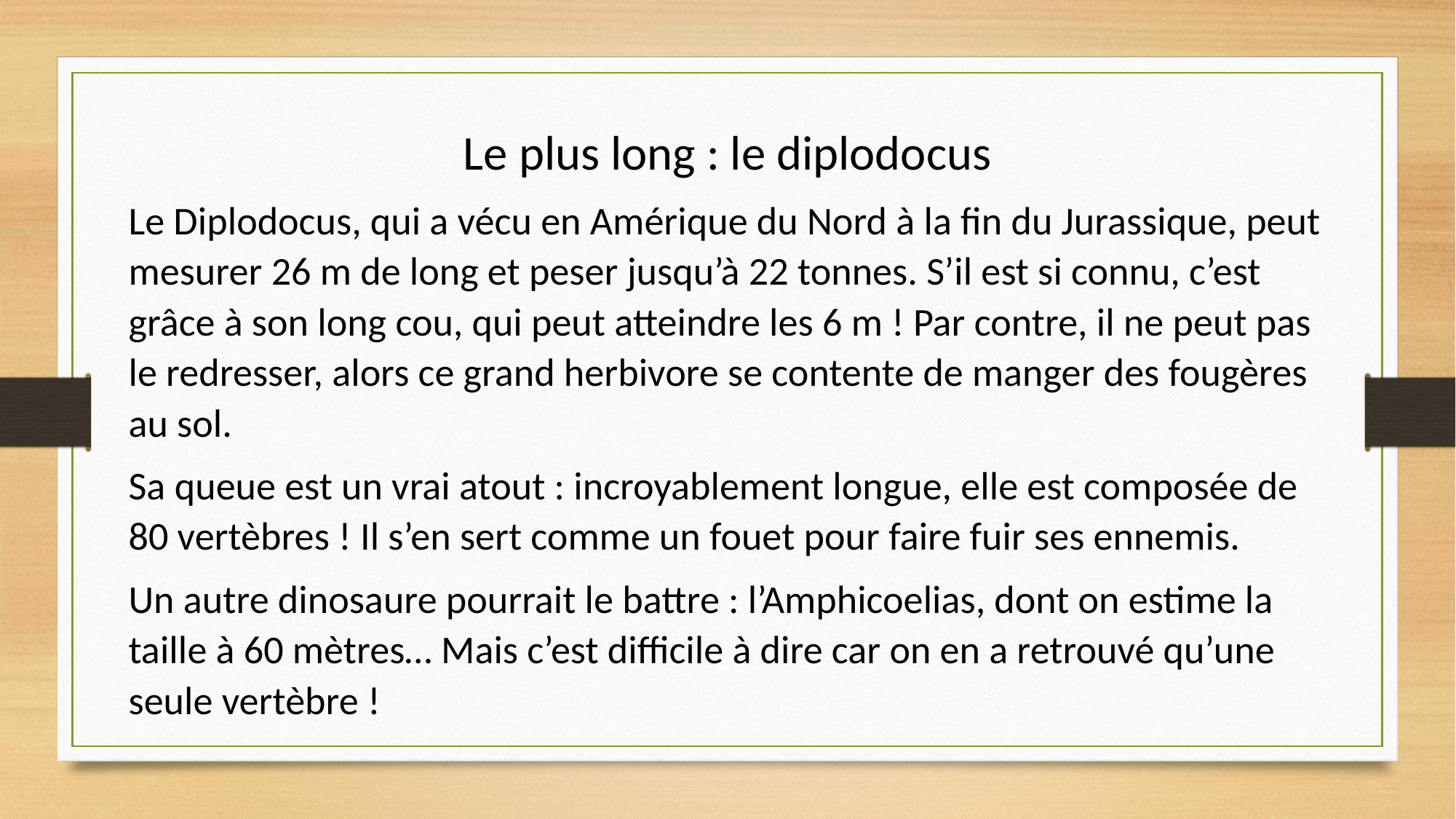

Le plus long : le diplodocus
Le Diplodocus, qui a vécu en Amérique du Nord à la fin du Jurassique, peut mesurer 26 m de long et peser jusqu’à 22 tonnes. S’il est si connu, c’est grâce à son long cou, qui peut atteindre les 6 m ! Par contre, il ne peut pas le redresser, alors ce grand herbivore se contente de manger des fougères au sol.
Sa queue est un vrai atout : incroyablement longue, elle est composée de 80 vertèbres ! Il s’en sert comme un fouet pour faire fuir ses ennemis.
Un autre dinosaure pourrait le battre : l’Amphicoelias, dont on estime la taille à 60 mètres… Mais c’est difficile à dire car on en a retrouvé qu’une seule vertèbre !